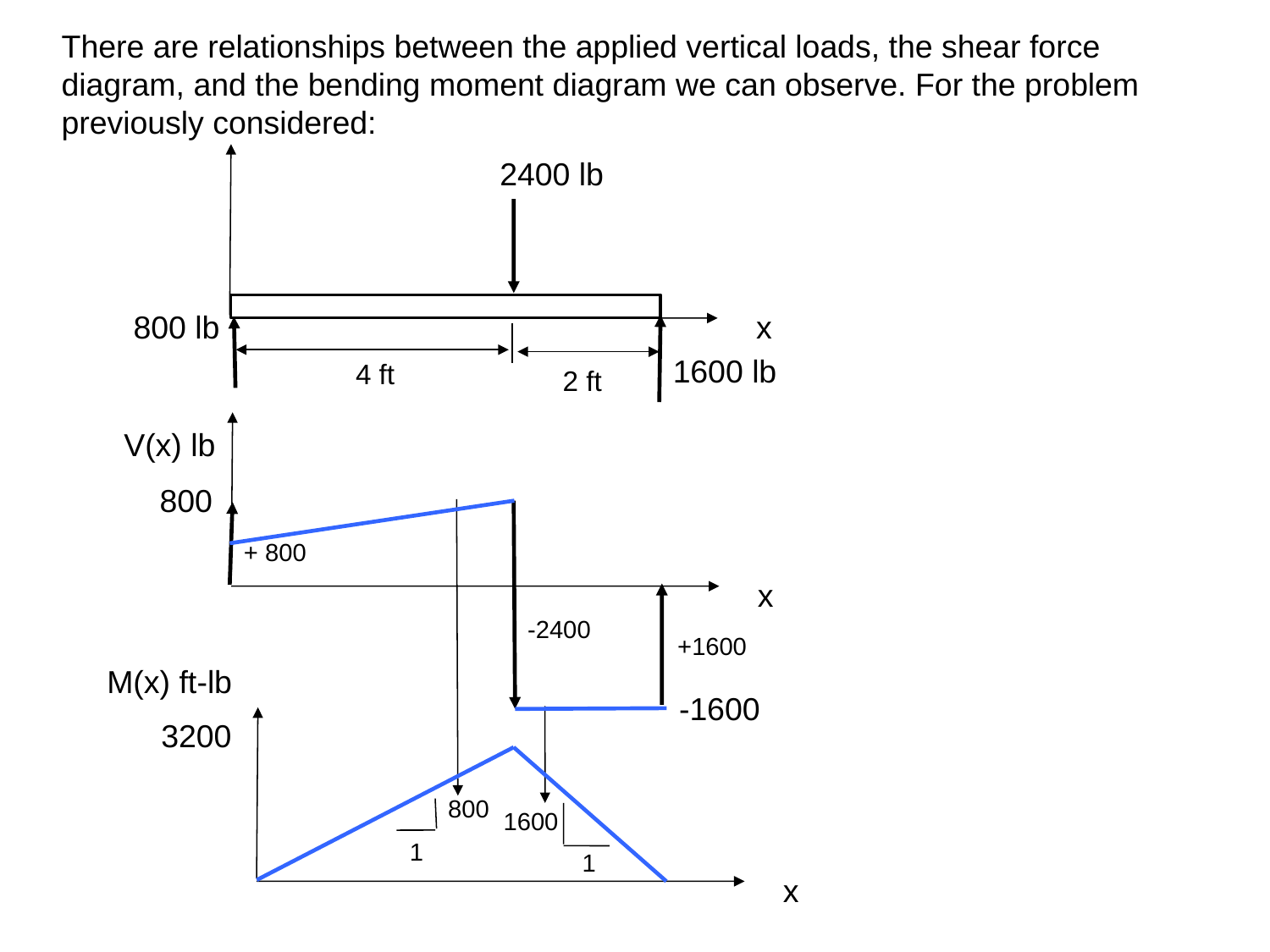

There are relationships between the applied vertical loads, the shear force diagram, and the bending moment diagram we can observe. For the problem previously considered:

2400 lb

x
800 lb

1600 lb
4 ft
2 ft

V(x) lb
800

+ 800
x

-2400
+1600
M(x) ft-lb
-1600

3200
800

1600

1

1

x